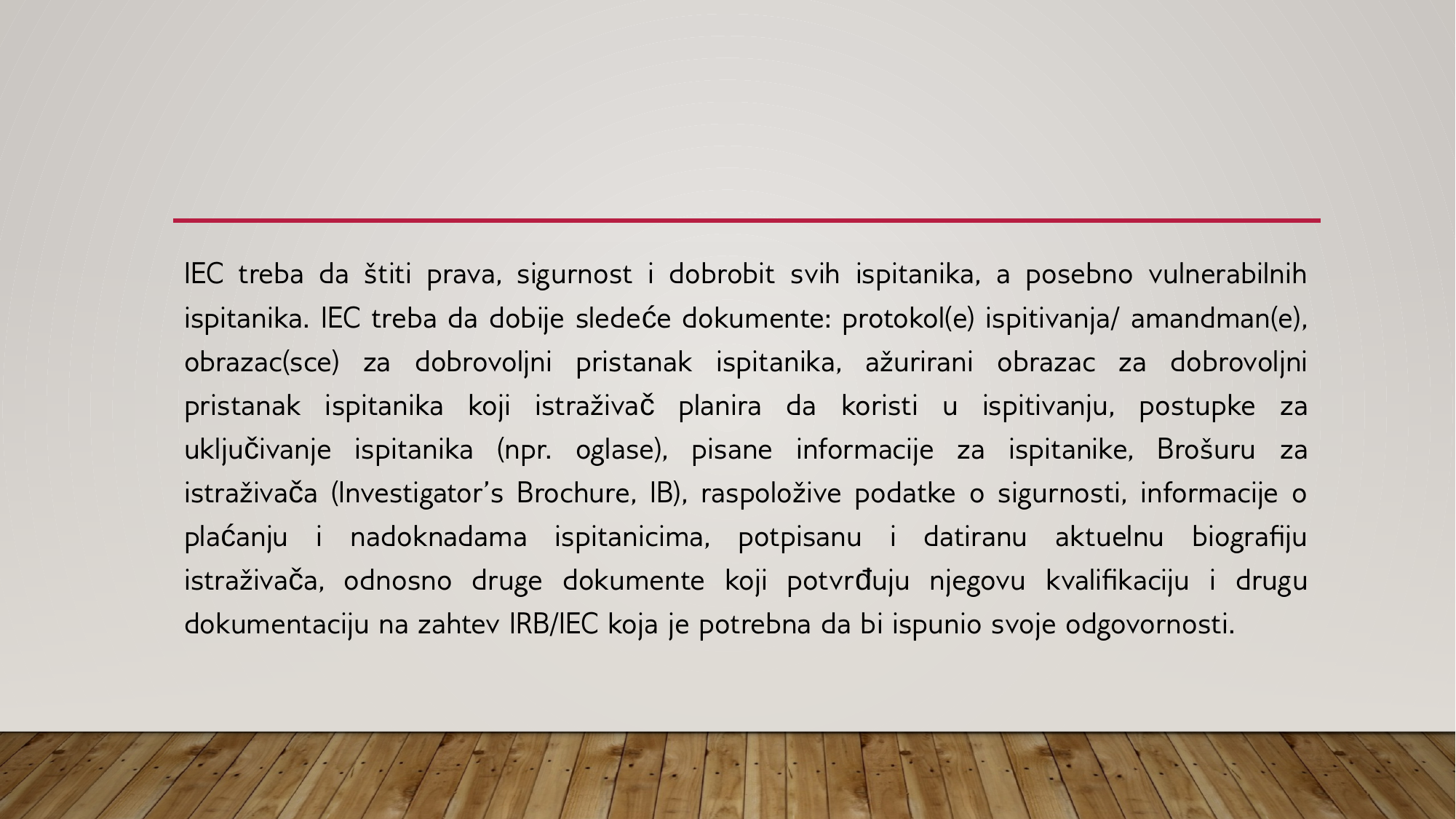

#
IEC treba da štiti prava, sigurnost i dobrobit svih ispitanika, a posebno vulnerabilnih ispitanika. IEC treba da dobije sledeće dokumente: protokol(e) ispitivanja/ amandman(e), obrazac(sce) za dobrovoljni pristanak ispitanika, ažurirani obrazac za dobrovoljni pristanak ispitanika koji istraživač planira da koristi u ispitivanju, postupke za uključivanje ispitanika (npr. oglase), pisane informacije za ispitanike, Brošuru za istraživača (Investigator’s Brochure, IB), raspoložive podatke o sigurnosti, informacije o plaćanju i nadoknadama ispitanicima, potpisanu i datiranu aktuelnu biografiju istraživača, odnosno druge dokumente koji potvrđuju njegovu kvalifikaciju i drugu dokumentaciju na zahtev IRB/IEC koja je potrebna da bi ispunio svoje odgovornosti.